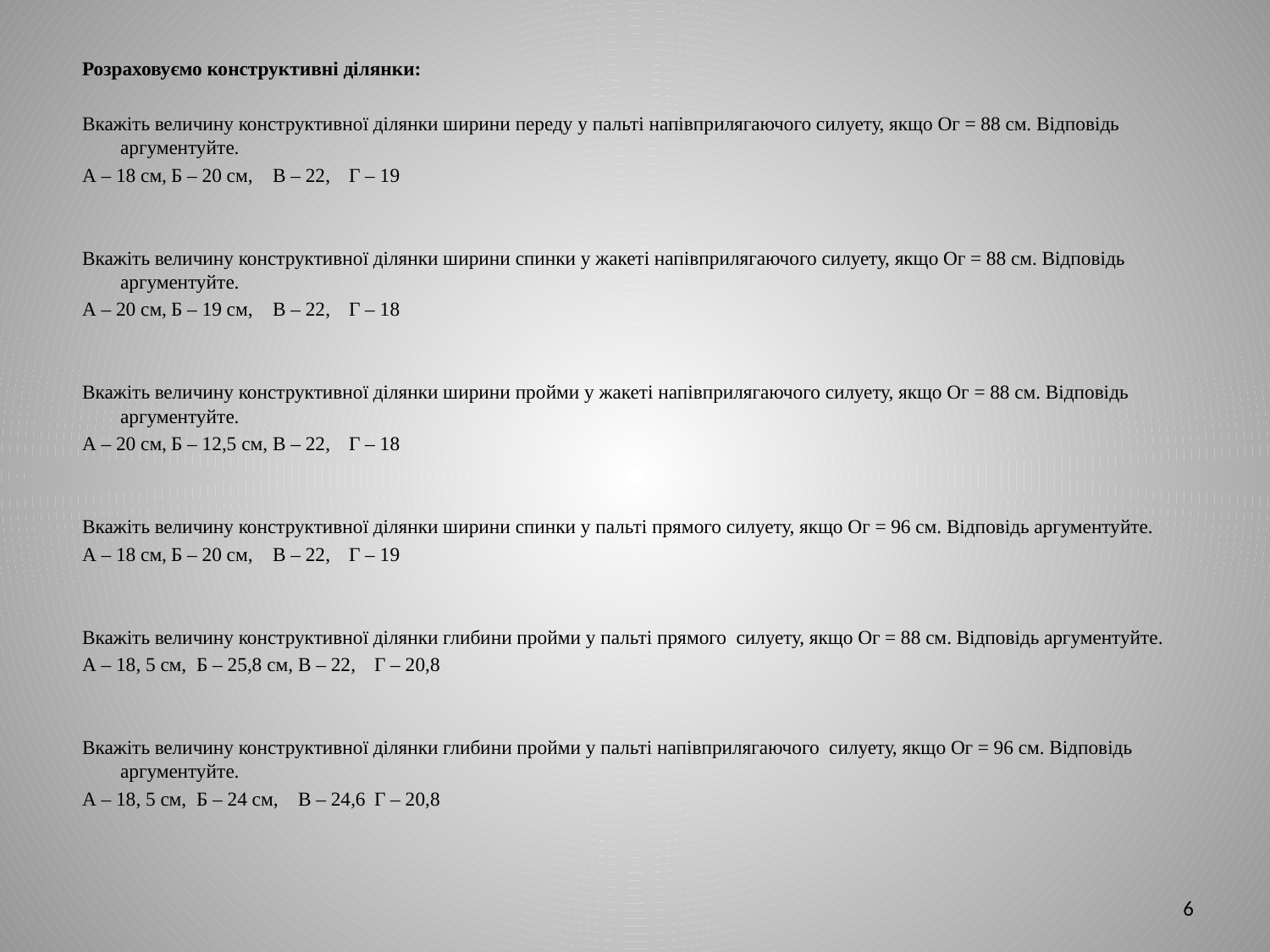

Розраховуємо конструктивні ділянки:

Вкажіть величину конструктивної ділянки ширини переду у пальті напівприлягаючого силуету, якщо Ог = 88 см. Відповідь аргументуйте.
А – 18 см,		Б – 20 см,		В – 22,		Г – 19

Вкажіть величину конструктивної ділянки ширини спинки у жакеті напівприлягаючого силуету, якщо Ог = 88 см. Відповідь аргументуйте.
А – 20 см,		Б – 19 см,		В – 22,		Г – 18

Вкажіть величину конструктивної ділянки ширини пройми у жакеті напівприлягаючого силуету, якщо Ог = 88 см. Відповідь аргументуйте.
А – 20 см,		Б – 12,5 см,		В – 22,		Г – 18

Вкажіть величину конструктивної ділянки ширини спинки у пальті прямого силуету, якщо Ог = 96 см. Відповідь аргументуйте.
А – 18 см,		Б – 20 см,		В – 22,		Г – 19

Вкажіть величину конструктивної ділянки глибини пройми у пальті прямого  силуету, якщо Ог = 88 см. Відповідь аргументуйте.
А – 18, 5 см,		Б – 25,8 см,		В – 22,		Г – 20,8

Вкажіть величину конструктивної ділянки глибини пройми у пальті напівприлягаючого  силуету, якщо Ог = 96 см. Відповідь аргументуйте.
А – 18, 5 см,		Б – 24 см,		В – 24,6		Г – 20,8

6